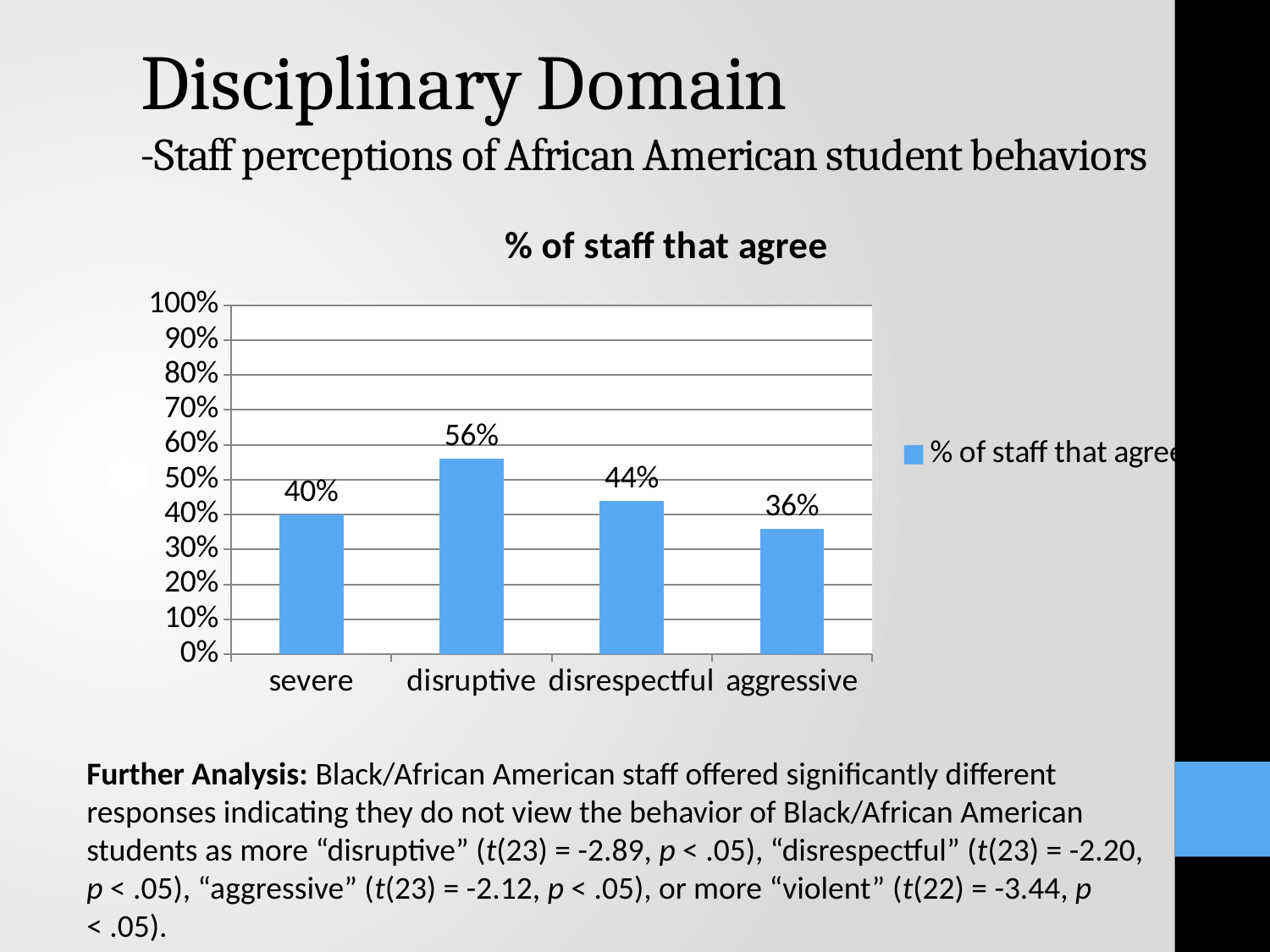

# Disciplinary Domain -Staff perceptions of African American student behaviors

### Chart:

| Category | % of staff that agree |
|---|---|
| severe | 0.4 |
| disruptive | 0.56 |
| disrespectful | 0.44 |
| aggressive | 0.36000000000000004 |
Further Analysis: Black/African American staff offered significantly different responses indicating they do not view the behavior of Black/African American students as more “disruptive” (t(23) = -2.89, p < .05), “disrespectful” (t(23) = -2.20, p < .05), “aggressive” (t(23) = -2.12, p < .05), or more “violent” (t(22) = -3.44, p < .05).